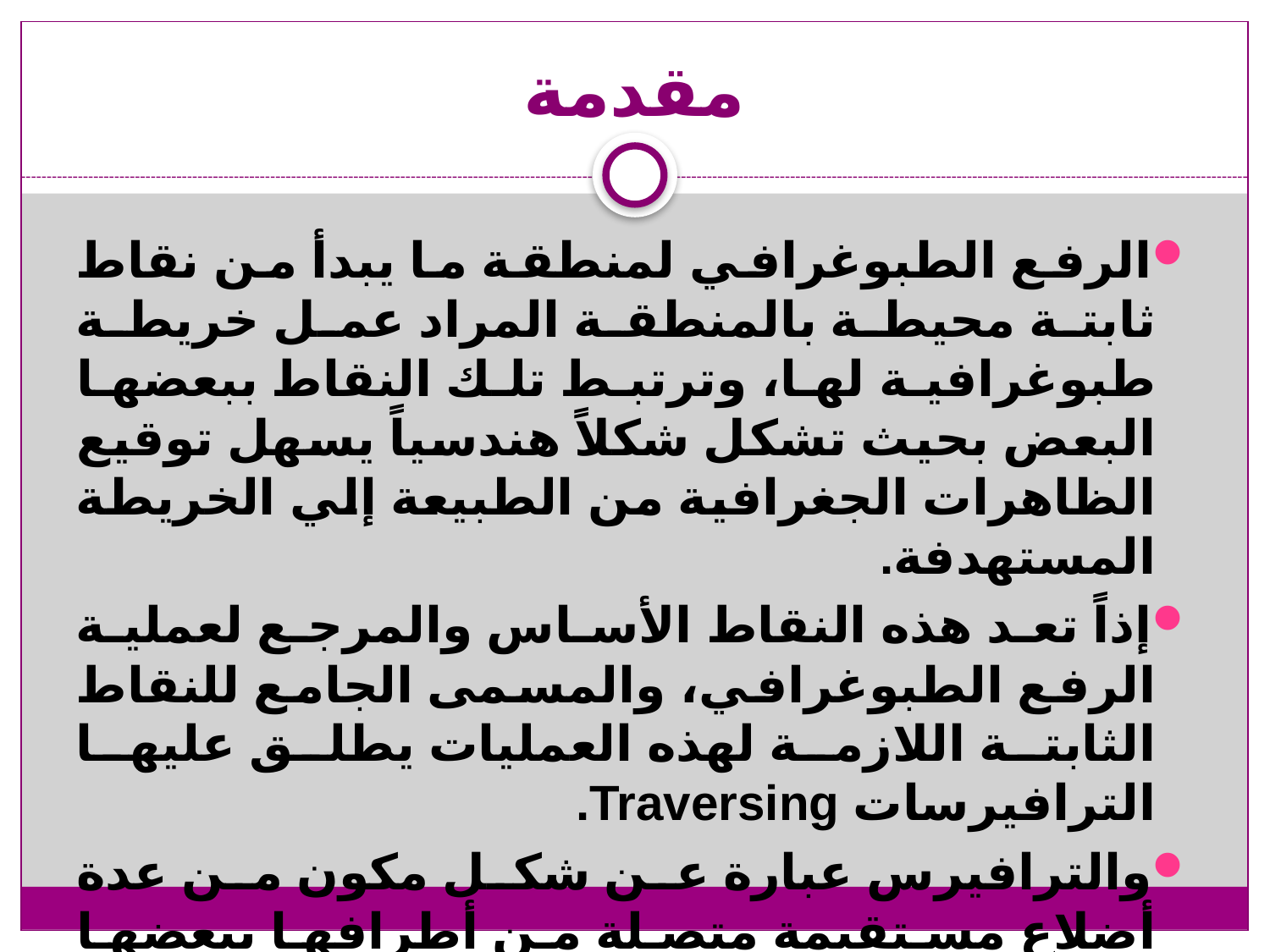

# مقدمة
الرفع الطبوغرافي لمنطقة ما يبدأ من نقاط ثابتة محيطة بالمنطقة المراد عمل خريطة طبوغرافية لها، وترتبط تلك النقاط ببعضها البعض بحيث تشكل شكلاً هندسياً يسهل توقيع الظاهرات الجغرافية من الطبيعة إلي الخريطة المستهدفة.
إذاً تعد هذه النقاط الأساس والمرجع لعملية الرفع الطبوغرافي، والمسمى الجامع للنقاط الثابتة اللازمة لهذه العمليات يطلق عليها الترافيرسات Traversing.
والترافيرس عبارة عن شكل مكون من عدة أضلاع مستقيمة متصلة من أطرافها ببعضها البعض، وتنحرف عن بعضها البعض بزوايا.